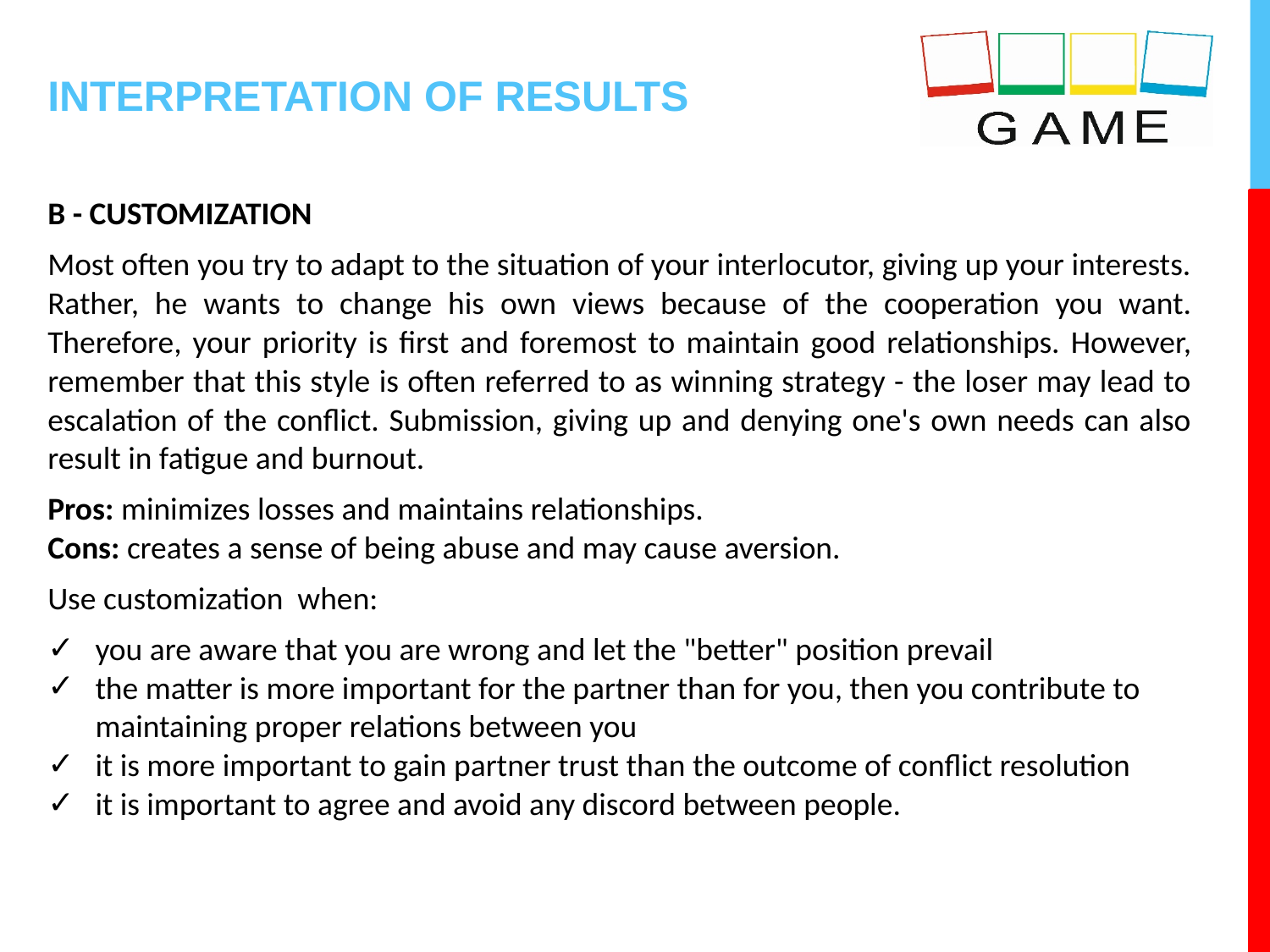

# INTERPRETATION OF RESULTS
B - CUSTOMIZATION
Most often you try to adapt to the situation of your interlocutor, giving up your interests. Rather, he wants to change his own views because of the cooperation you want. Therefore, your priority is first and foremost to maintain good relationships. However, remember that this style is often referred to as winning strategy - the loser may lead to escalation of the conflict. Submission, giving up and denying one's own needs can also result in fatigue and burnout.
Pros: minimizes losses and maintains relationships.
Cons: creates a sense of being abuse and may cause aversion.
Use customization  when:
you are aware that you are wrong and let the "better" position prevail
the matter is more important for the partner than for you, then you contribute to maintaining proper relations between you
it is more important to gain partner trust than the outcome of conflict resolution
it is important to agree and avoid any discord between people.